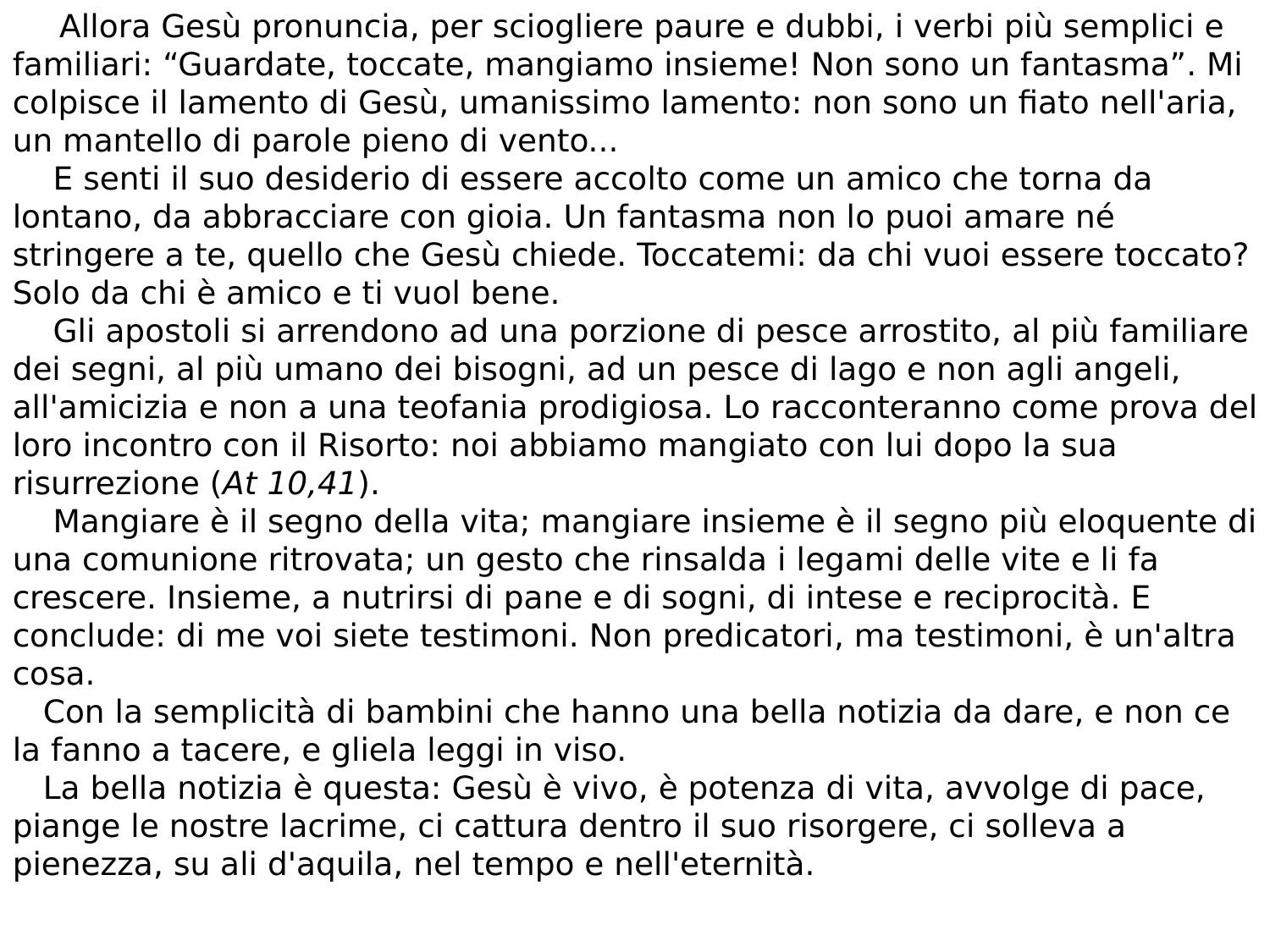

Allora Gesù pronuncia, per sciogliere paure e dubbi, i verbi più semplici e familiari: “Guardate, toccate, mangiamo insieme! Non sono un fantasma”. Mi colpisce il lamento di Gesù, umanissimo lamento: non sono un fiato nell'aria, un mantello di parole pieno di vento...
    E senti il suo desiderio di essere accolto come un amico che torna da lontano, da abbracciare con gioia. Un fantasma non lo puoi amare né stringere a te, quello che Gesù chiede. Toccatemi: da chi vuoi essere toccato? Solo da chi è amico e ti vuol bene.
    Gli apostoli si arrendono ad una porzione di pesce arrostito, al più familiare dei segni, al più umano dei bisogni, ad un pesce di lago e non agli angeli, all'amicizia e non a una teofania prodigiosa. Lo racconteranno come prova del loro incontro con il Risorto: noi abbiamo mangiato con lui dopo la sua risurrezione (At 10,41).
    Mangiare è il segno della vita; mangiare insieme è il segno più eloquente di una comunione ritrovata; un gesto che rinsalda i legami delle vite e li fa crescere. Insieme, a nutrirsi di pane e di sogni, di intese e reciprocità. E conclude: di me voi siete testimoni. Non predicatori, ma testimoni, è un'altra cosa.
   Con la semplicità di bambini che hanno una bella notizia da dare, e non ce la fanno a tacere, e gliela leggi in viso.
   La bella notizia è questa: Gesù è vivo, è potenza di vita, avvolge di pace, piange le nostre lacrime, ci cattura dentro il suo risorgere, ci solleva a pienezza, su ali d'aquila, nel tempo e nell'eternità.